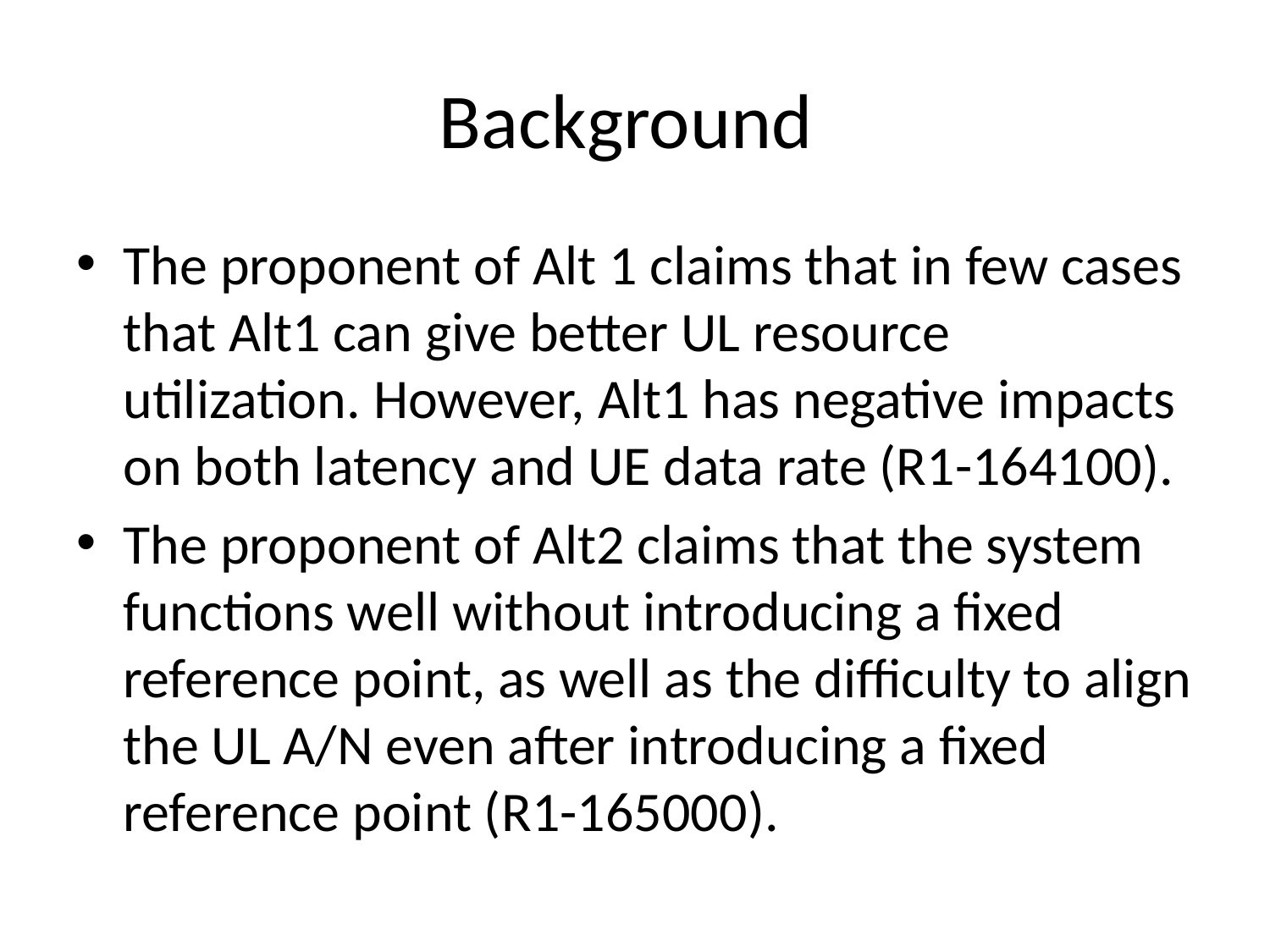

# Background
The proponent of Alt 1 claims that in few cases that Alt1 can give better UL resource utilization. However, Alt1 has negative impacts on both latency and UE data rate (R1-164100).
The proponent of Alt2 claims that the system functions well without introducing a fixed reference point, as well as the difficulty to align the UL A/N even after introducing a fixed reference point (R1-165000).